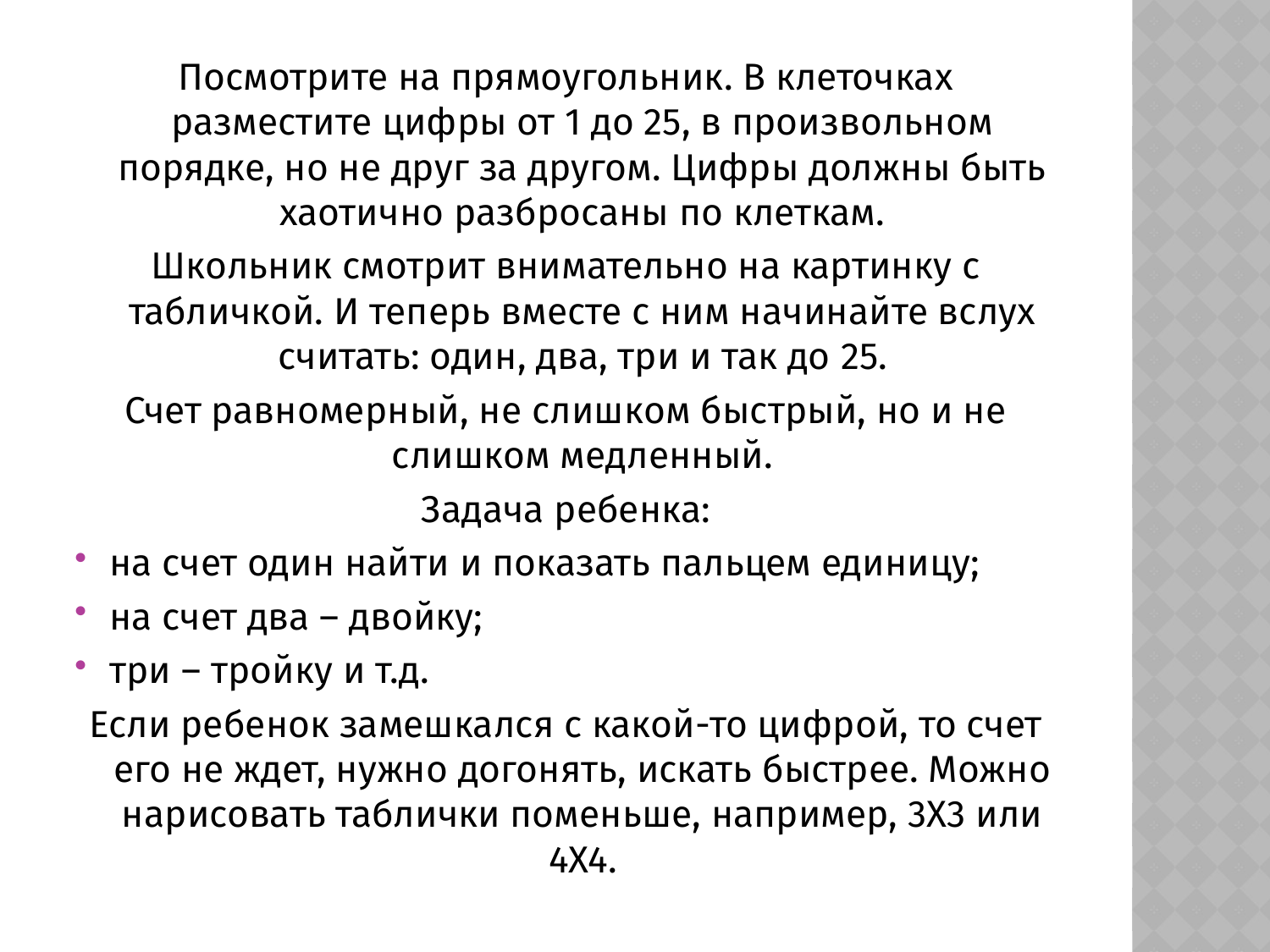

#
Посмотрите на прямоугольник. В клеточках разместите цифры от 1 до 25, в произвольном порядке, но не друг за другом. Цифры должны быть хаотично разбросаны по клеткам.
Школьник смотрит внимательно на картинку с табличкой. И теперь вместе с ним начинайте вслух считать: один, два, три и так до 25.
Счет равномерный, не слишком быстрый, но и не слишком медленный.
Задача ребенка:
на счет один найти и показать пальцем единицу;
на счет два – двойку;
три – тройку и т.д.
Если ребенок замешкался с какой-то цифрой, то счет его не ждет, нужно догонять, искать быстрее. Можно нарисовать таблички поменьше, например, 3Х3 или 4Х4.